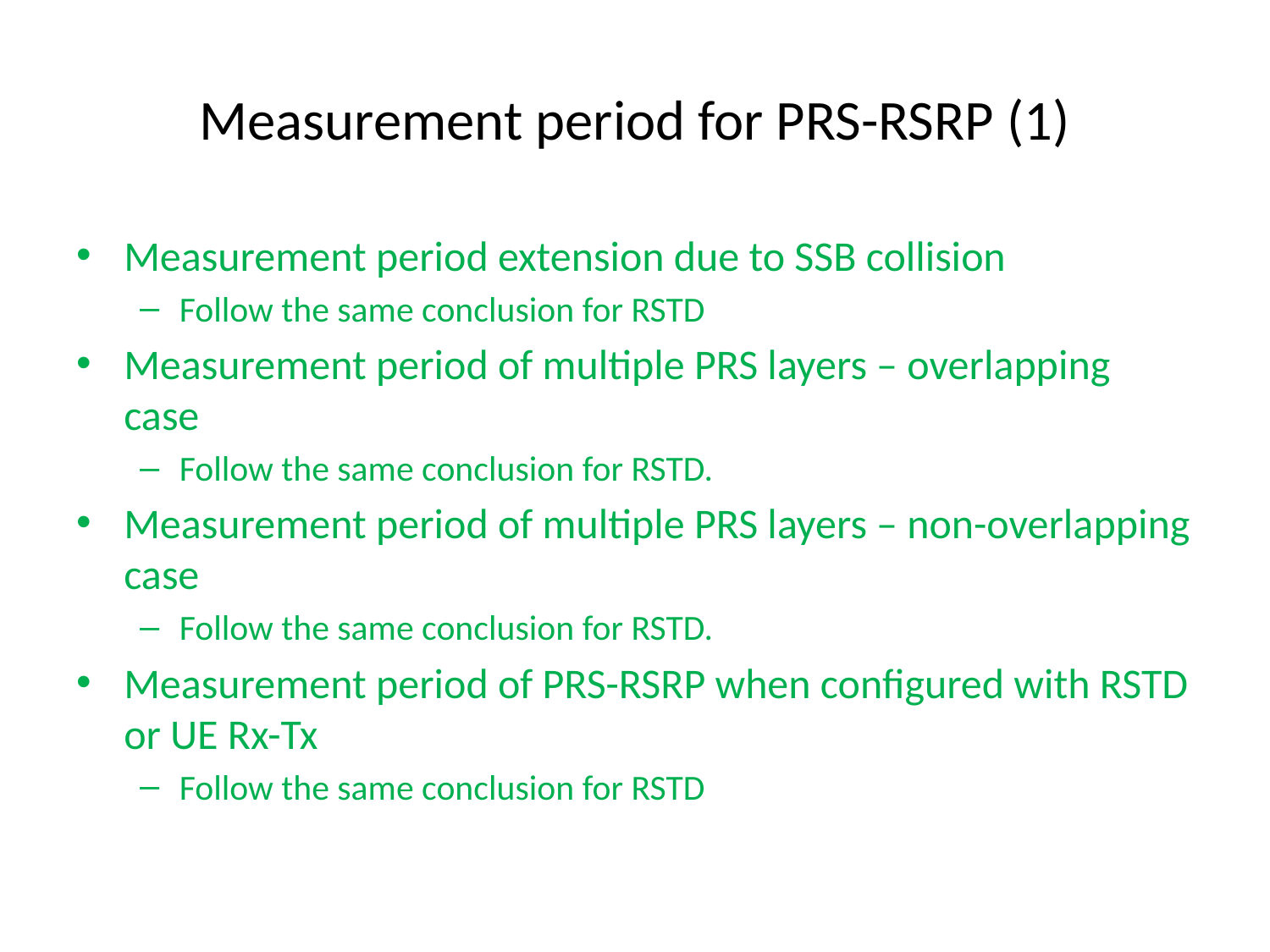

# Measurement period for PRS-RSRP (1)
Measurement period extension due to SSB collision
Follow the same conclusion for RSTD
Measurement period of multiple PRS layers – overlapping case
Follow the same conclusion for RSTD.
Measurement period of multiple PRS layers – non-overlapping case
Follow the same conclusion for RSTD.
Measurement period of PRS-RSRP when configured with RSTD or UE Rx-Tx
Follow the same conclusion for RSTD